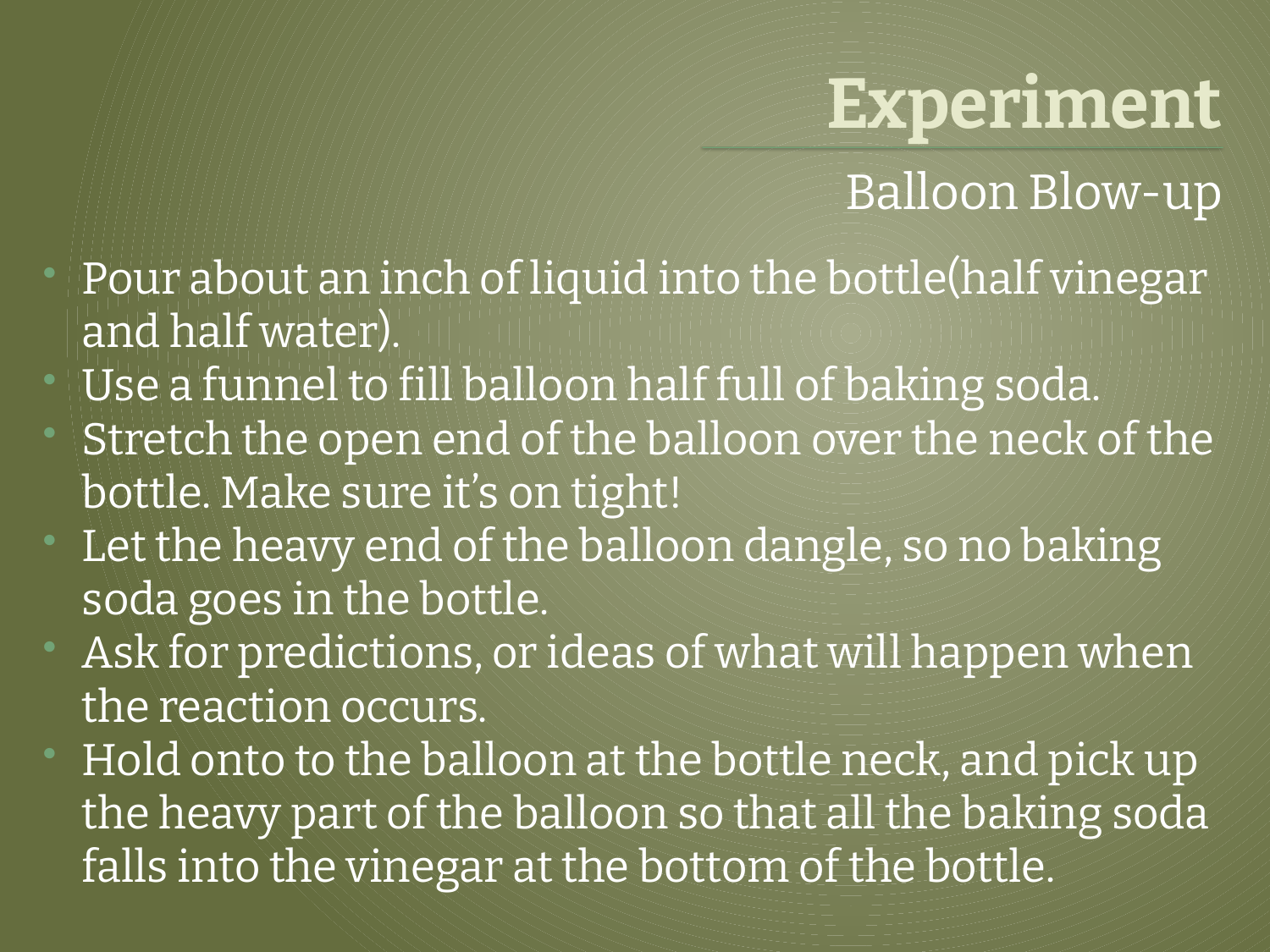

# Experiment
Balloon Blow-up
Pour about an inch of liquid into the bottle(half vinegar and half water).
Use a funnel to fill balloon half full of baking soda.
Stretch the open end of the balloon over the neck of the bottle. Make sure it’s on tight!
Let the heavy end of the balloon dangle, so no baking soda goes in the bottle.
Ask for predictions, or ideas of what will happen when the reaction occurs.
Hold onto to the balloon at the bottle neck, and pick up the heavy part of the balloon so that all the baking soda falls into the vinegar at the bottom of the bottle.